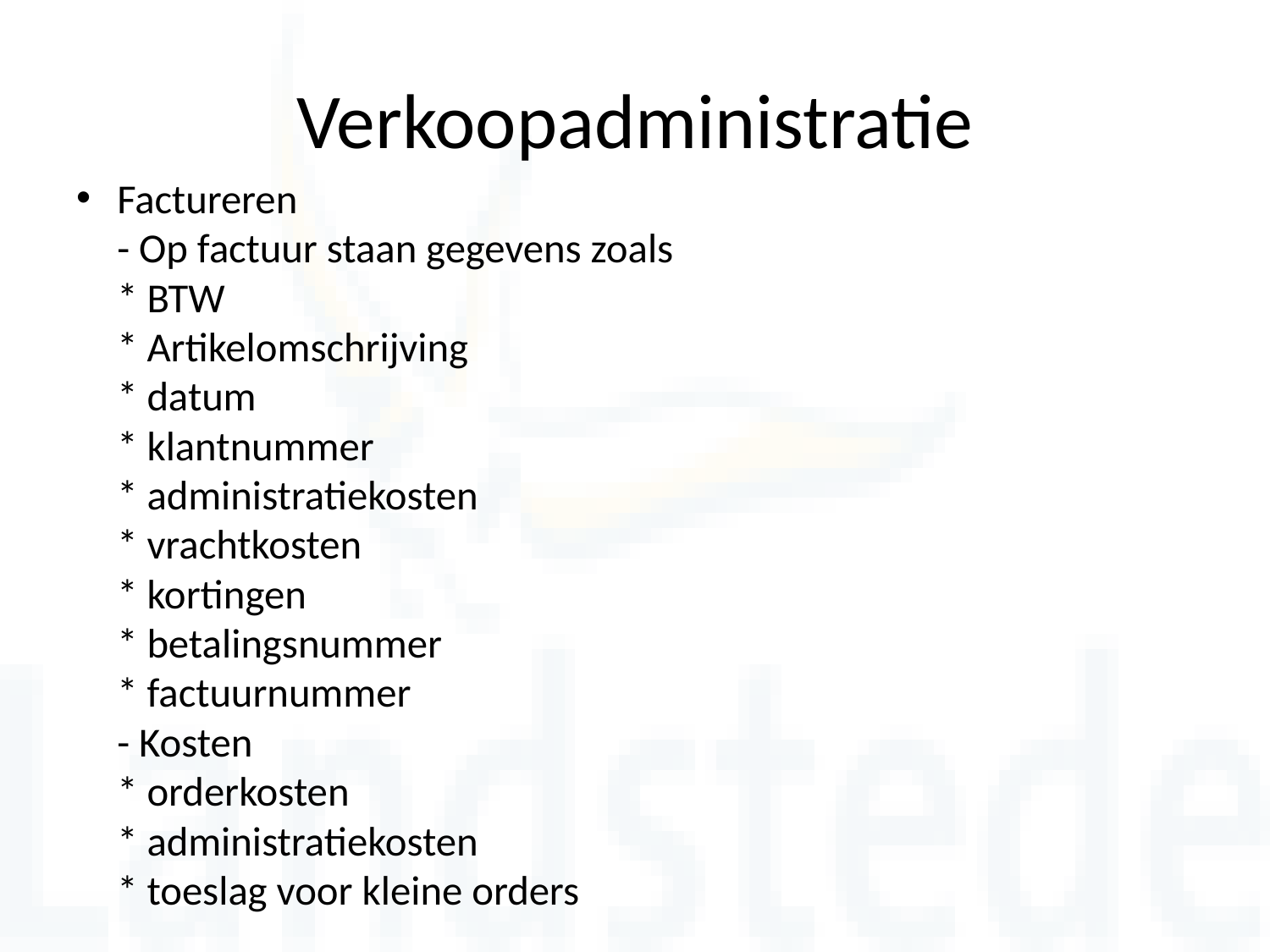

# Verkoopadministratie
Factureren
- Op factuur staan gegevens zoals
* BTW
* Artikelomschrijving
* datum
* klantnummer
* administratiekosten
* vrachtkosten
* kortingen
* betalingsnummer
* factuurnummer
- Kosten
* orderkosten
* administratiekosten
* toeslag voor kleine orders